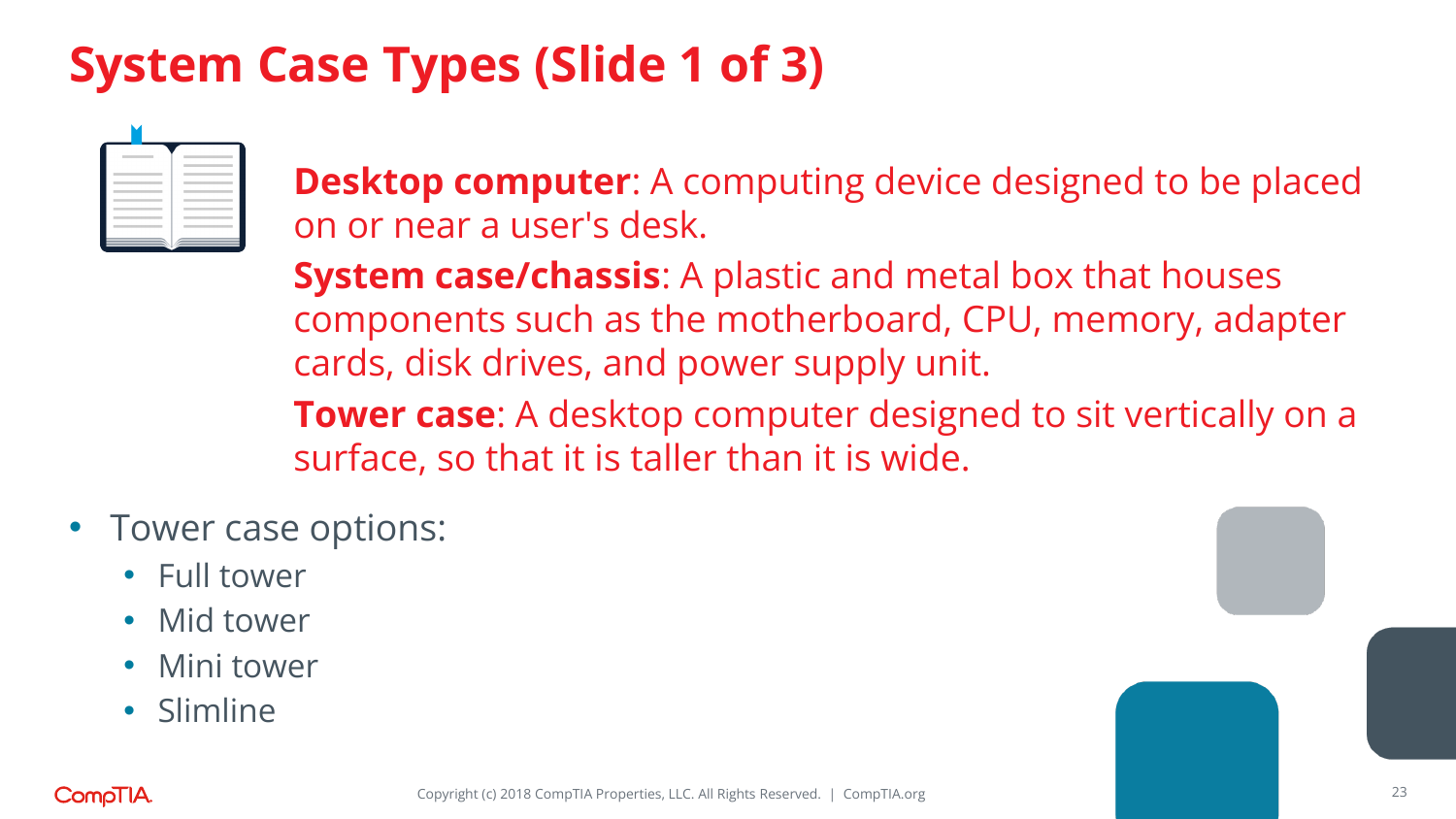

# System Case Types (Slide 1 of 3)
Desktop computer: A computing device designed to be placed on or near a user's desk.
System case/chassis: A plastic and metal box that houses components such as the motherboard, CPU, memory, adapter cards, disk drives, and power supply unit.
Tower case: A desktop computer designed to sit vertically on a surface, so that it is taller than it is wide.
Tower case options:
Full tower
Mid tower
Mini tower
Slimline
23